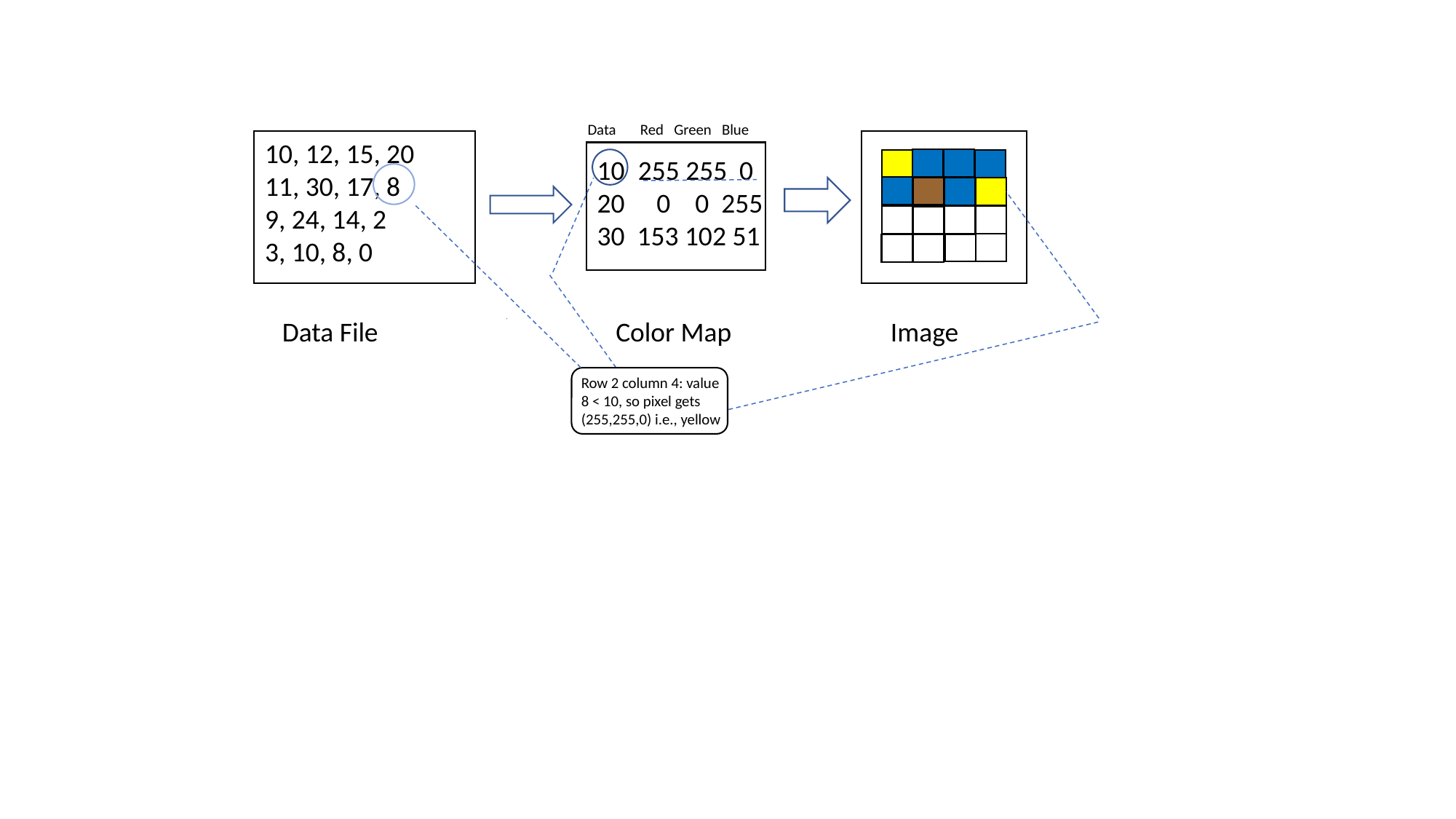

Data       Red   Green   Blue
10, 12, 15, 20
11, 30, 17, 8
9, 24, 14, 2
3, 10, 8, 0

255 255  0
   0    0  255
30  153 102 51

Data File
Color Map
Image
Row 2 column 4: value
8 < 10, so pixel gets (255,255,0) i.e., yellow